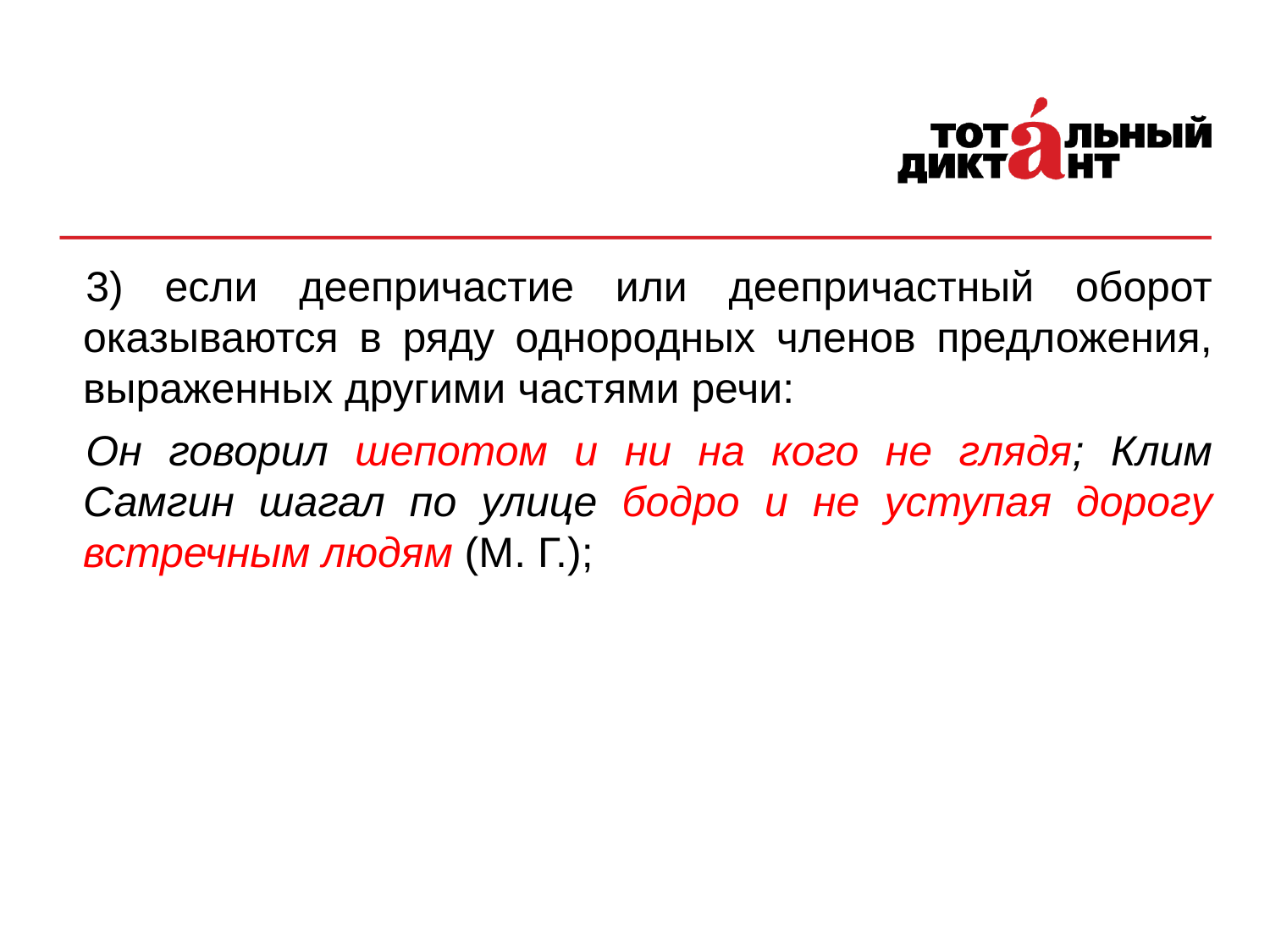

3) если деепричастие или деепричастный оборот оказываются в ряду однородных членов предложения, выраженных другими частями речи:
Он говорил шепотом и ни на кого не глядя; Клим Самгин шагал по улице бодро и не уступая дорогу встречным людям (М. Г.);